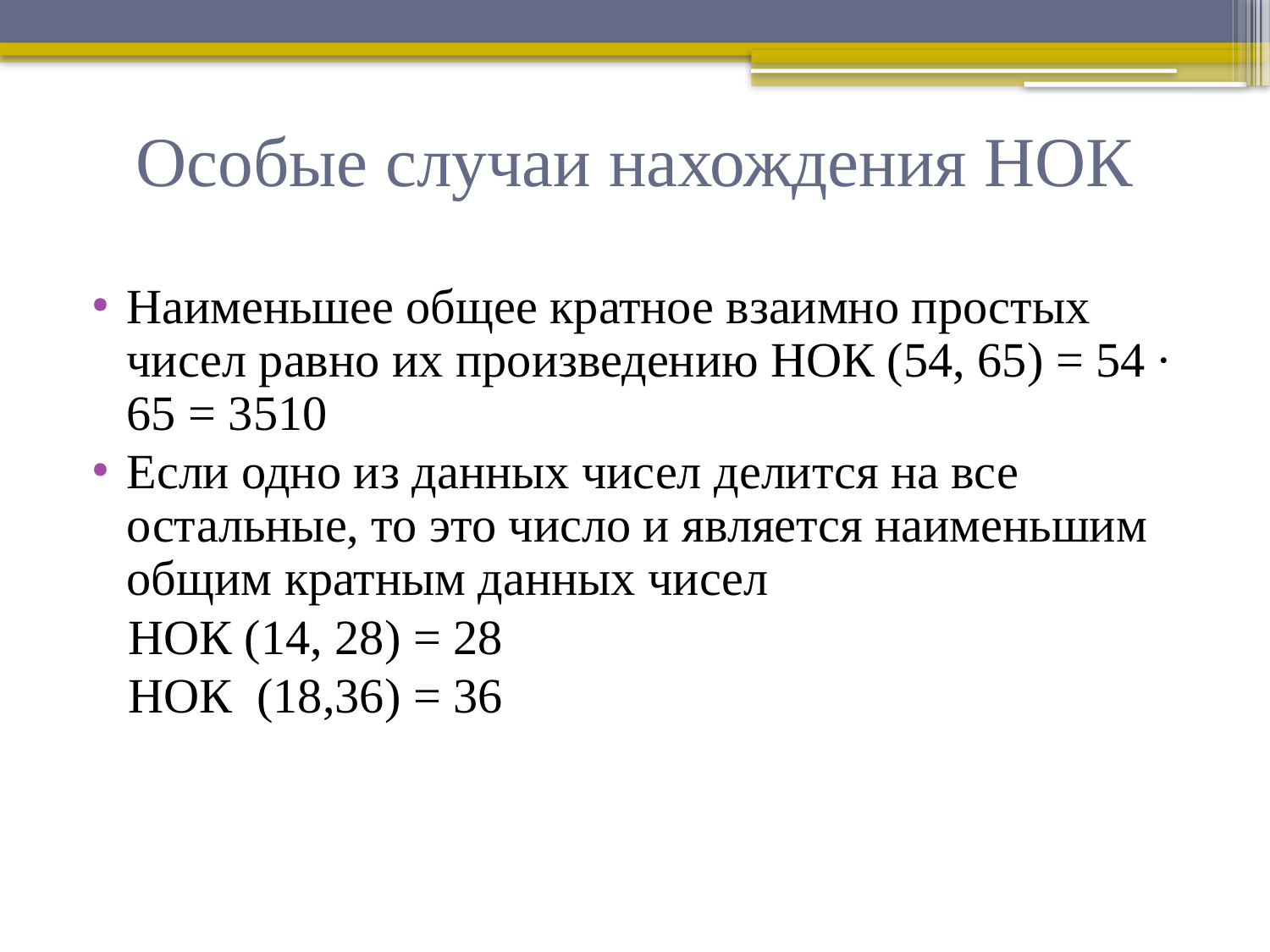

# Особые случаи нахождения НОК
Наименьшее общее кратное взаимно простых чисел равно их произведению НОК (54, 65) = 54 ∙ 65 = 3510
Если одно из данных чисел делится на все остальные, то это число и является наименьшим общим кратным данных чисел
   НОК (14, 28) = 28
   НОК  (18,36) = 36